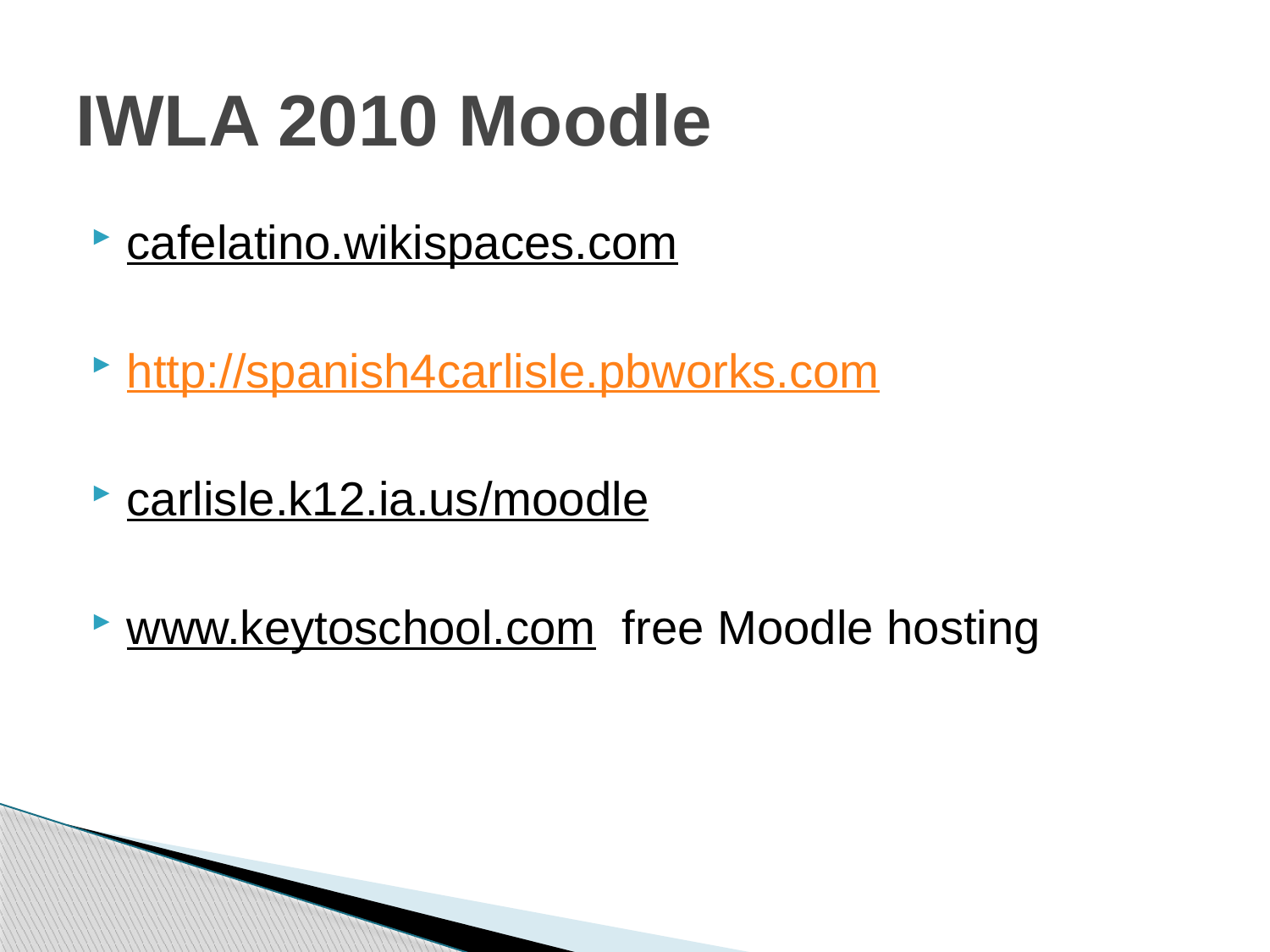

# IWLA 2010 Moodle
cafelatino.wikispaces.com

http://spanish4carlisle.pbworks.com

carlisle.k12.ia.us/moodle

www.keytoschool.com  free Moodle hosting